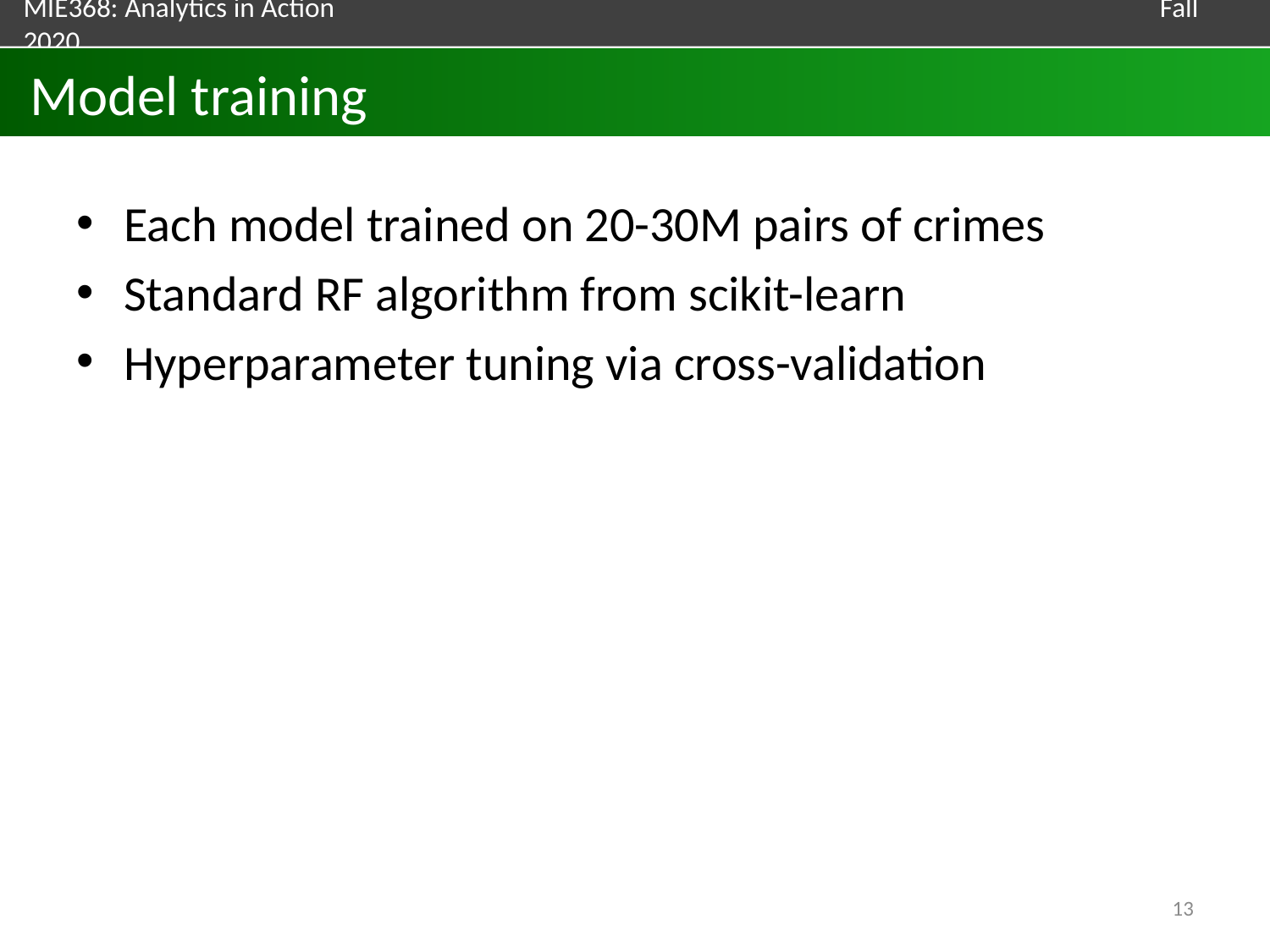

# Model training
Each model trained on 20-30M pairs of crimes
Standard RF algorithm from scikit-learn
Hyperparameter tuning via cross-validation
13